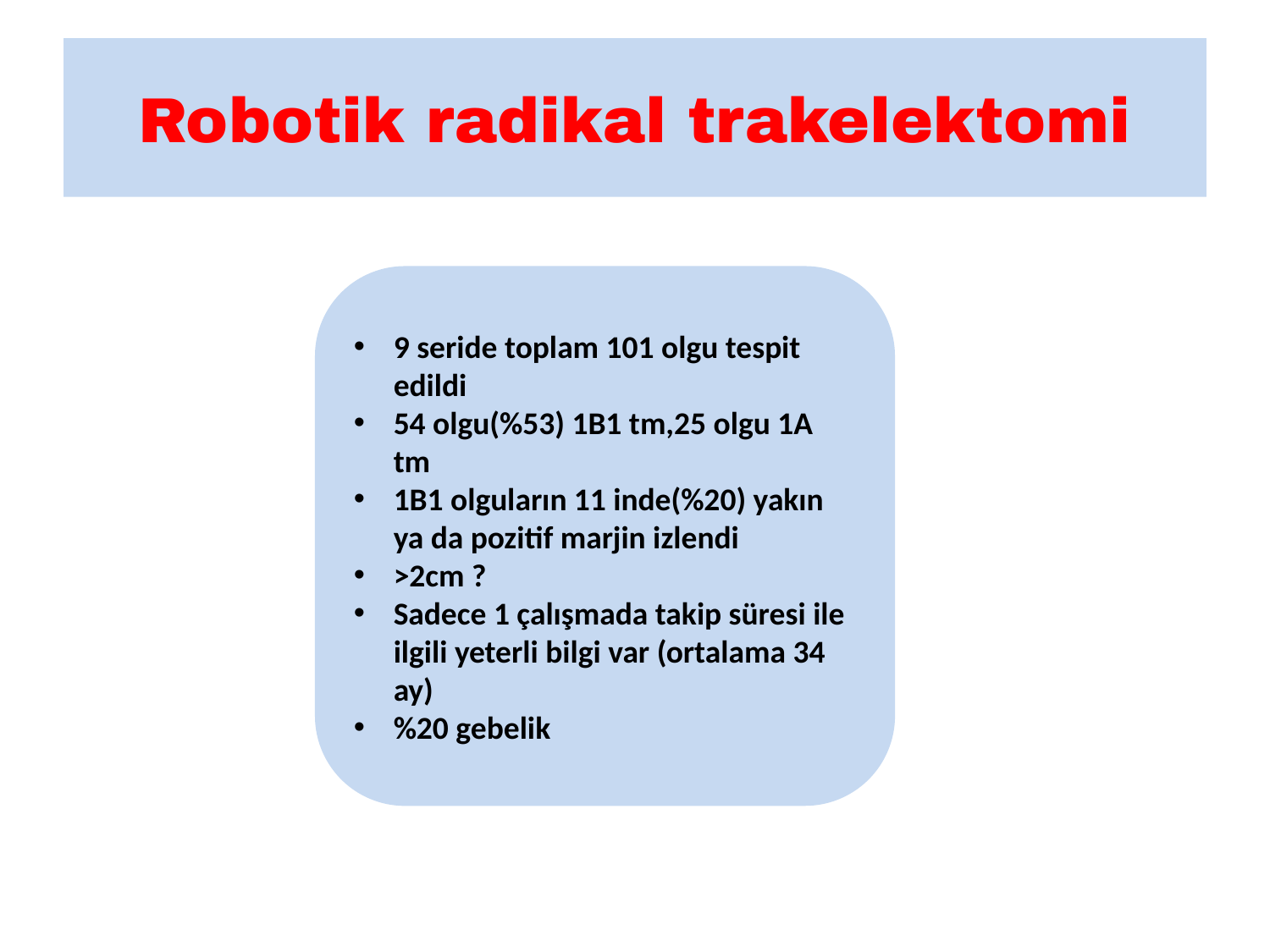

# Robotik radikal trakelektomi
9 seride toplam 101 olgu tespit edildi
54 olgu(%53) 1B1 tm,25 olgu 1A tm
1B1 olguların 11 inde(%20) yakın ya da pozitif marjin izlendi
>2cm ?
Sadece 1 çalışmada takip süresi ile ilgili yeterli bilgi var (ortalama 34 ay)
%20 gebelik